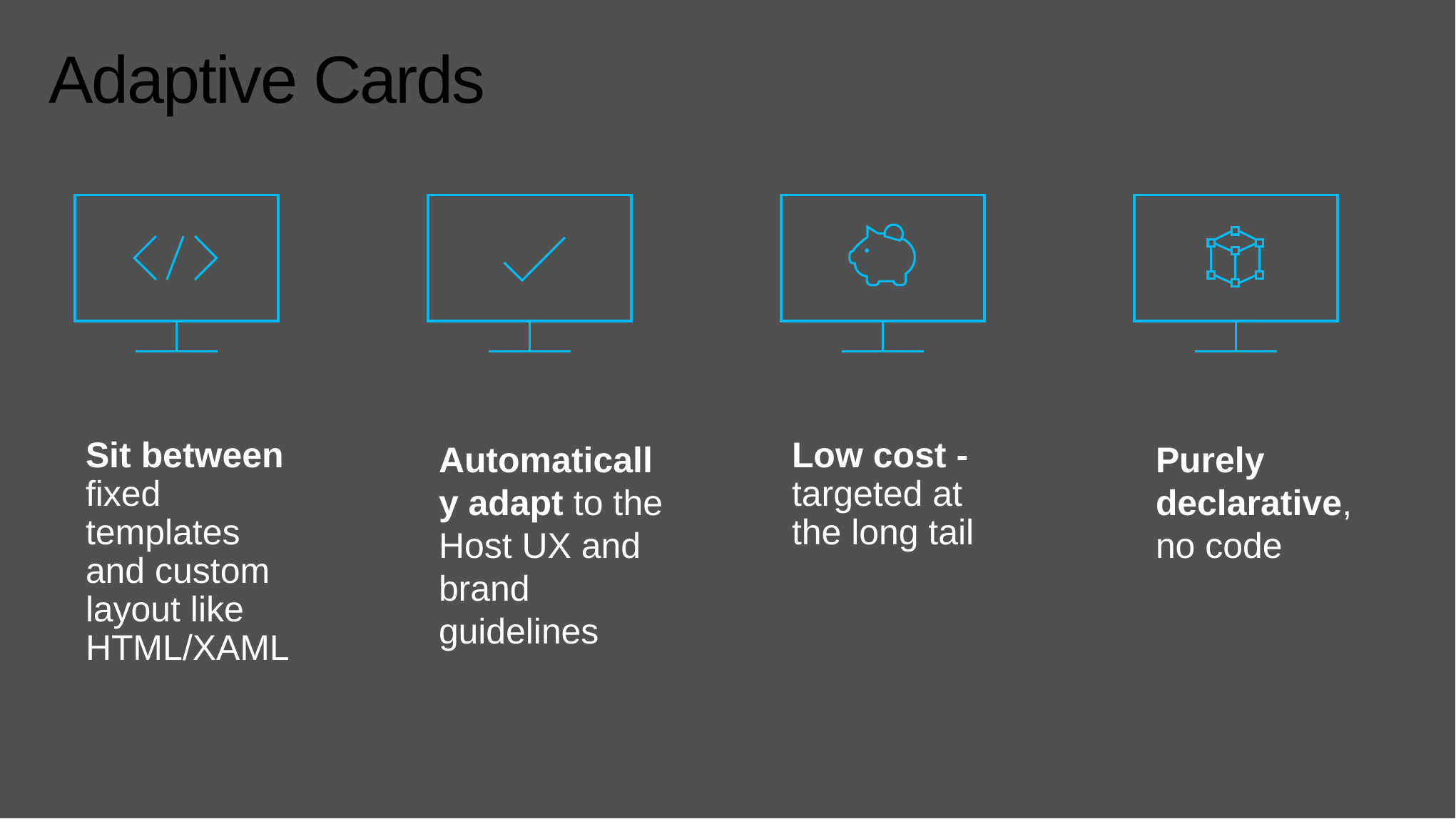

# Adaptive Cards

Sit between fixed templates and custom layout like HTML/XAML

Automatically adapt to the Host UX and brand guidelines
Low cost -targeted at the long tail
Purely declarative, no code